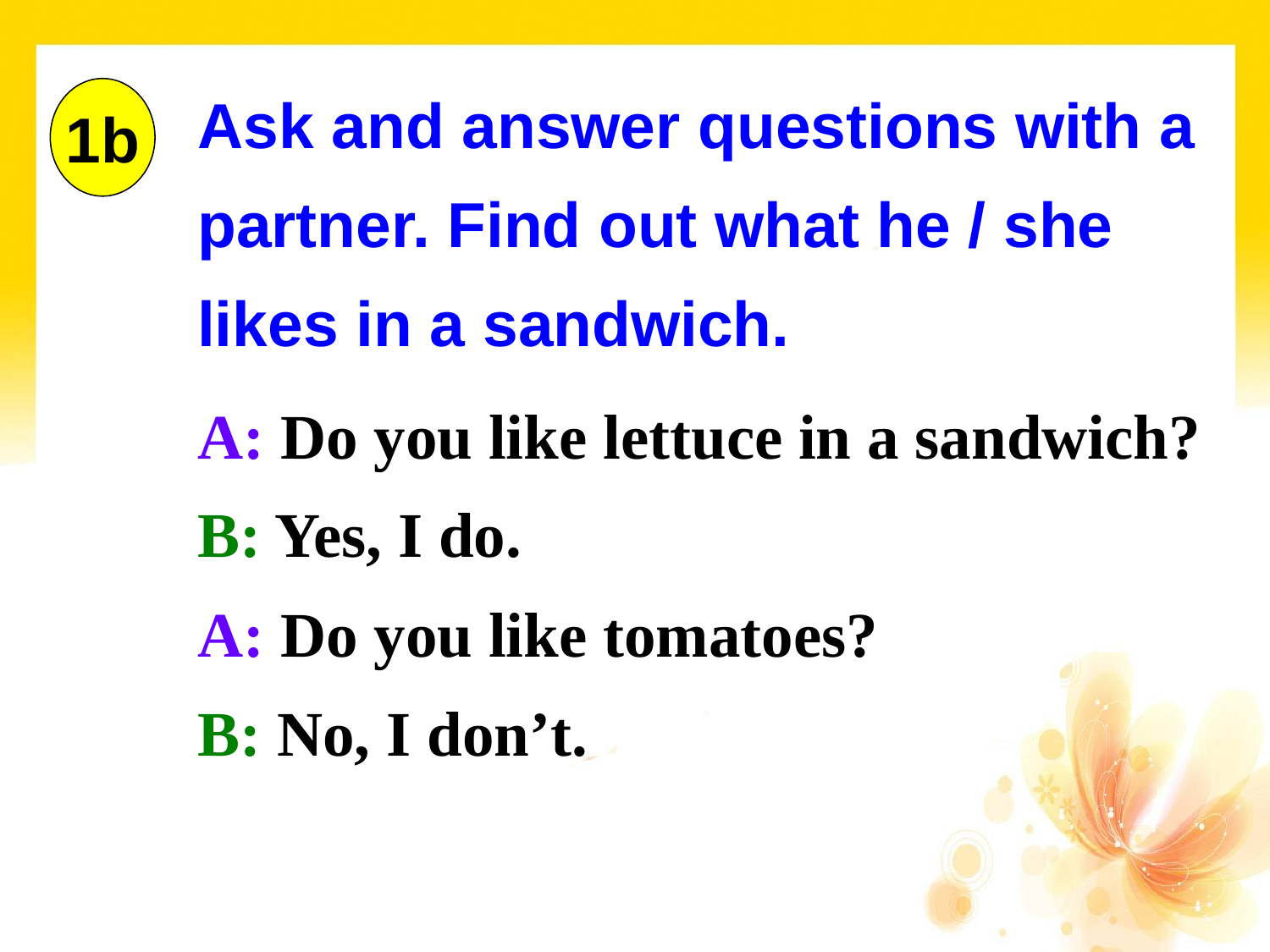

Ask and answer questions with a partner. Find out what he / she likes in a sandwich.
1b
A: Do you like lettuce in a sandwich?
B: Yes, I do.
A: Do you like tomatoes?
B: No, I don’t.